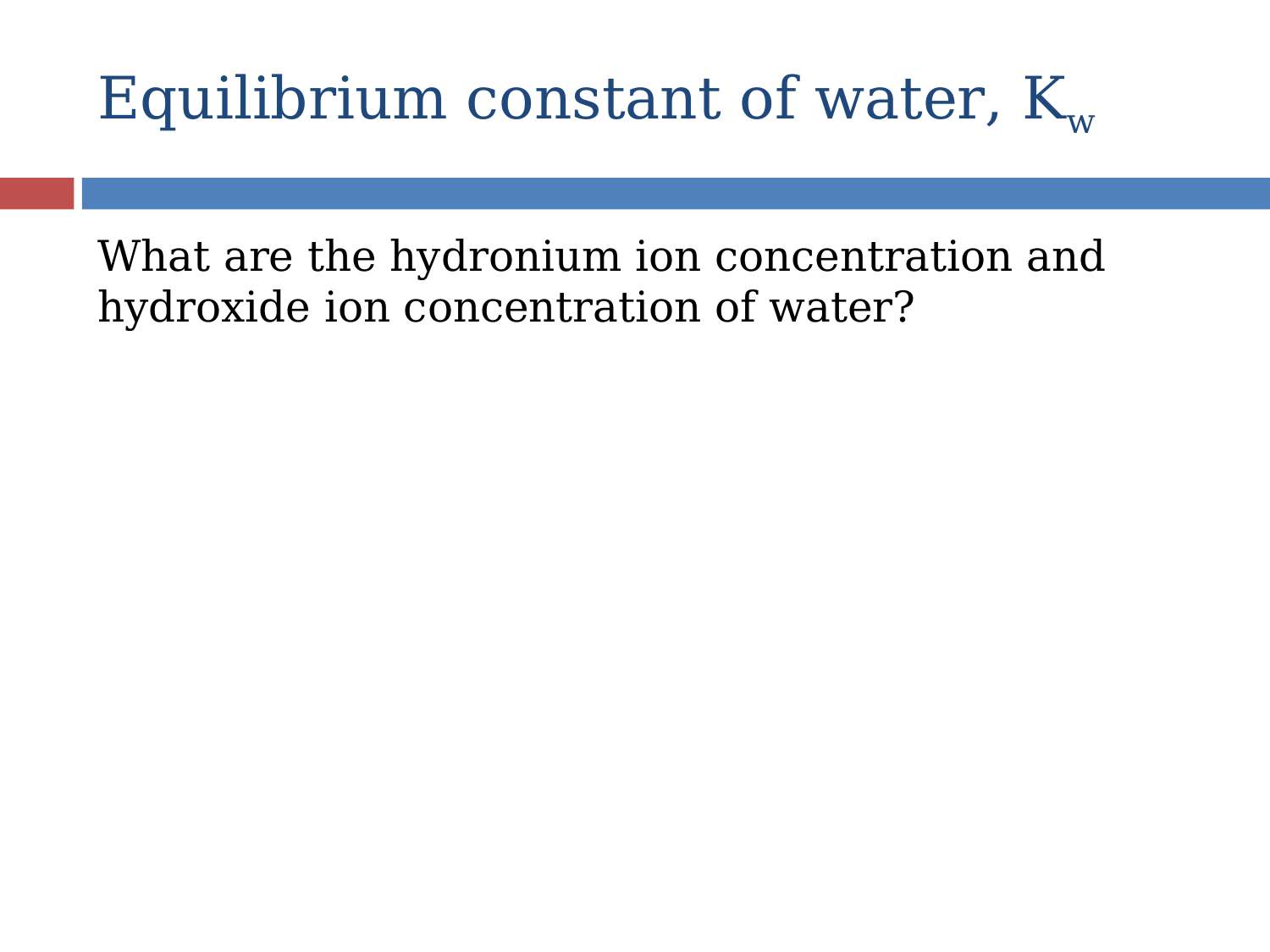

# Equilibrium constant of water, Kw
What are the hydronium ion concentration and hydroxide ion concentration of water?